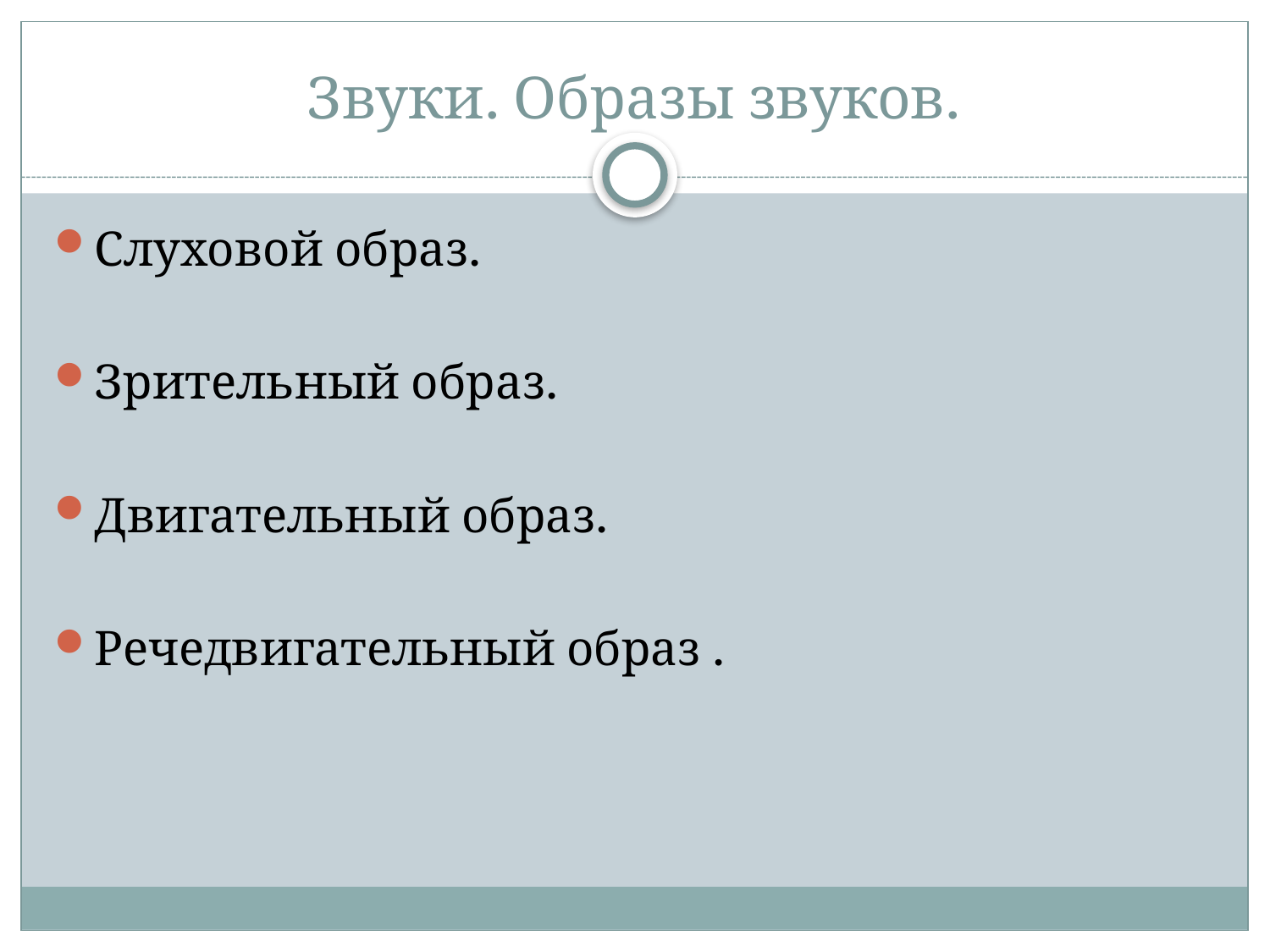

# Звуки. Образы звуков.
Слуховой образ.

Зрительный образ.

Двигательный образ.

Речедвигательный образ .